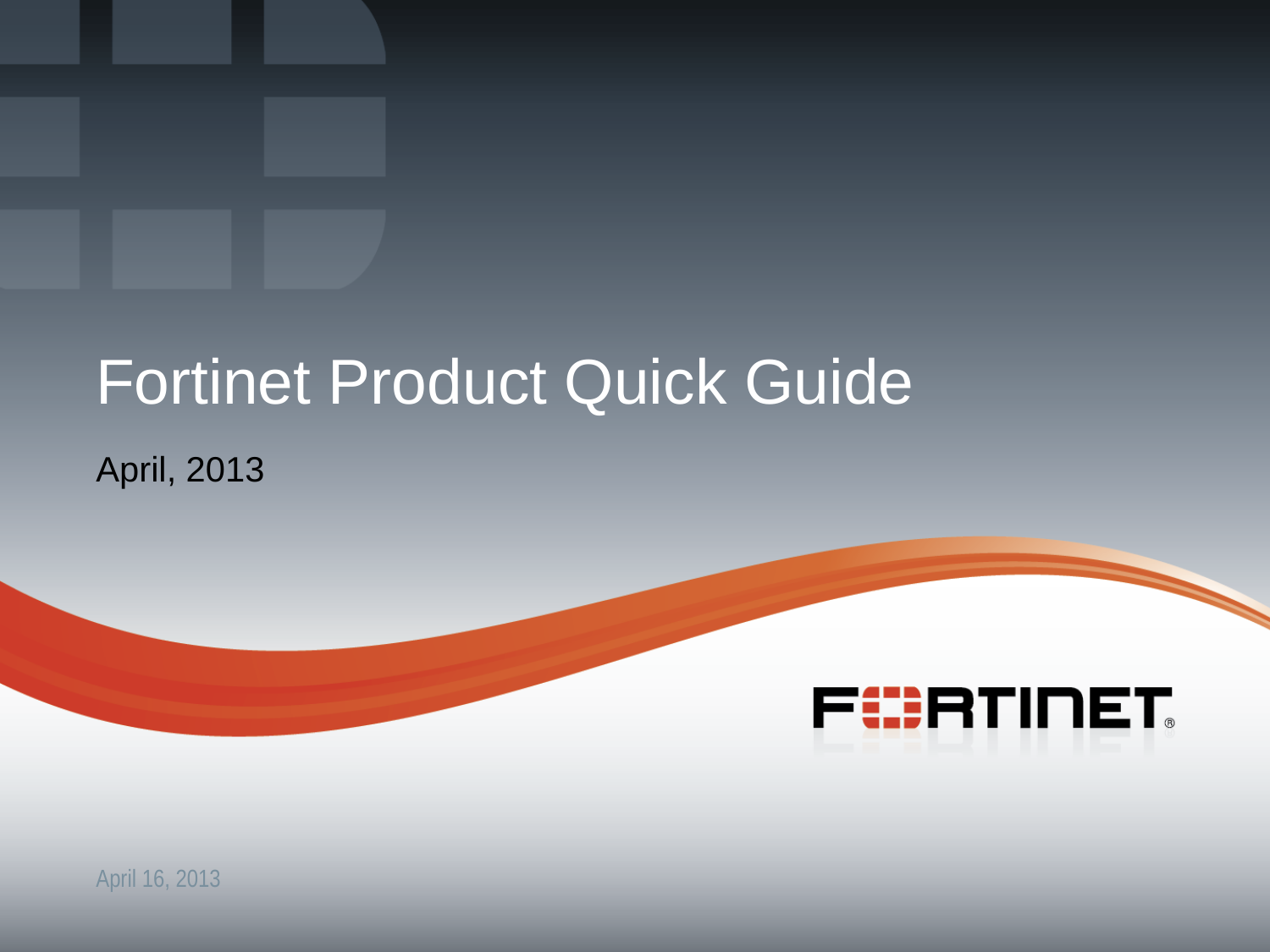

# Fortinet Product Quick Guide
April, 2013